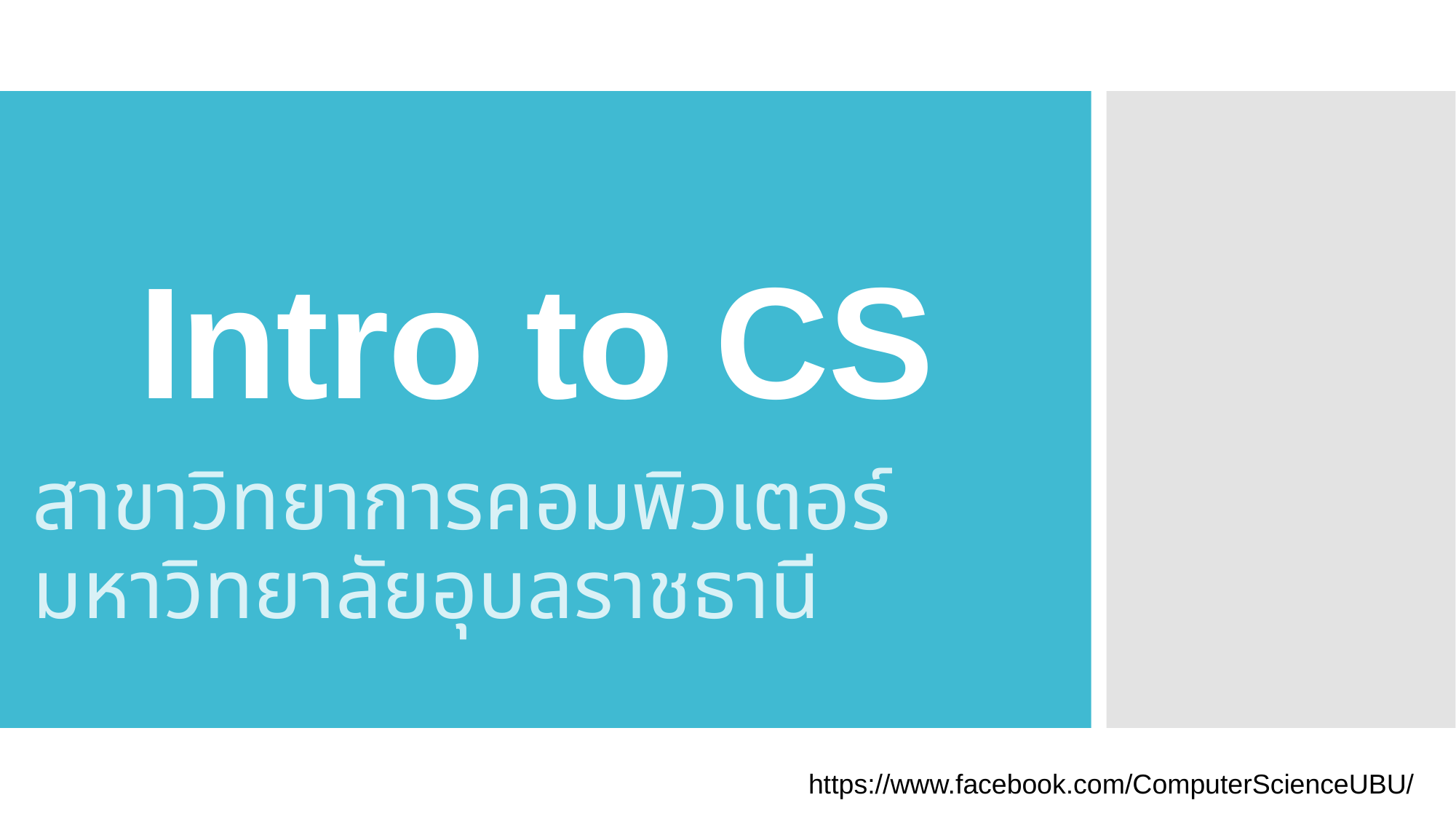

# Intro to CS
สาขาวิทยาการคอมพิวเตอร์ มหาวิทยาลัยอุบลราชธานี

https://www.facebook.com/ComputerScienceUBU/